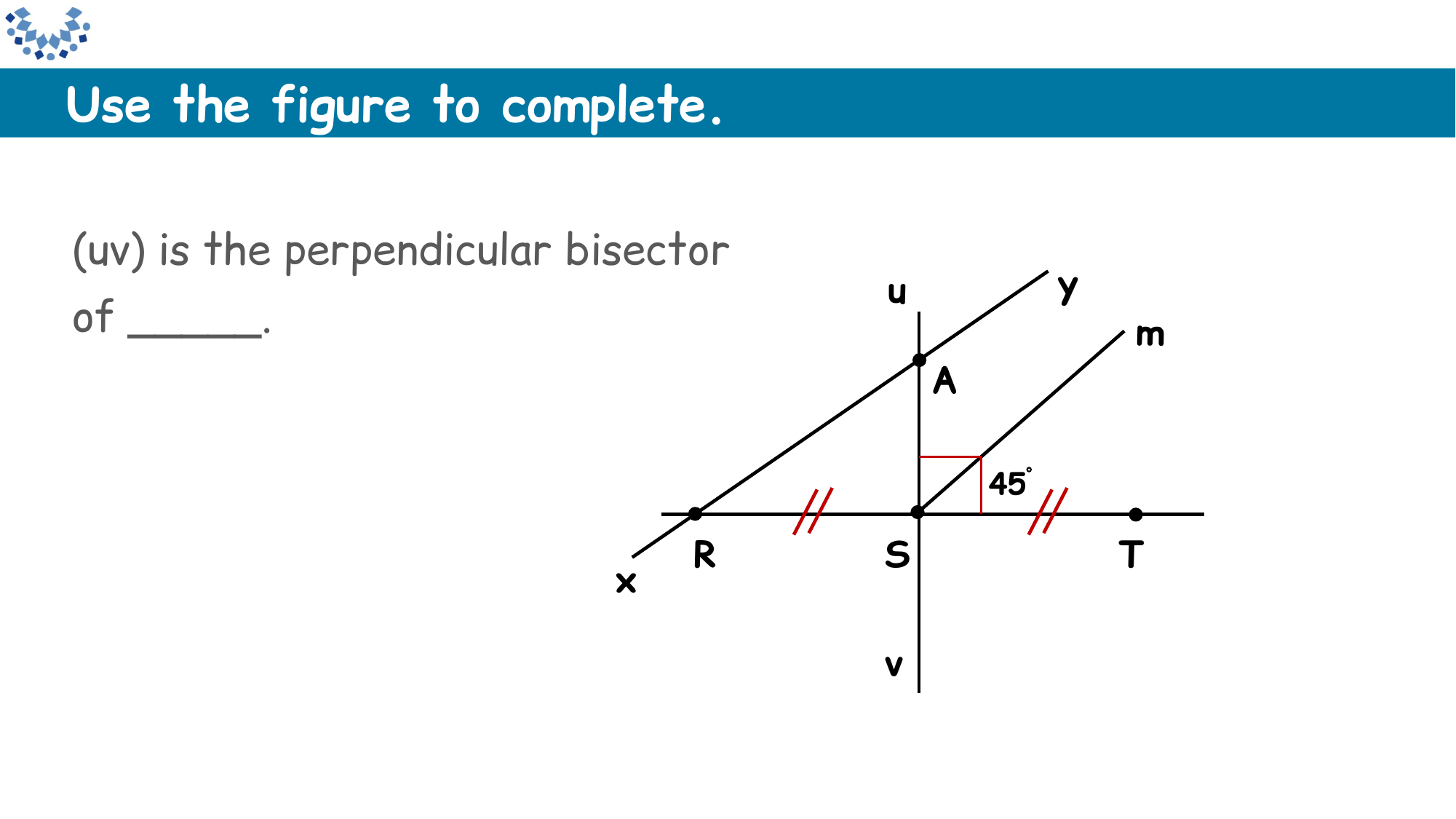

Use the figure to complete.
(uv) is the perpendicular bisector
of _____.
y
m

45°

S
T
R
x
v
u
A